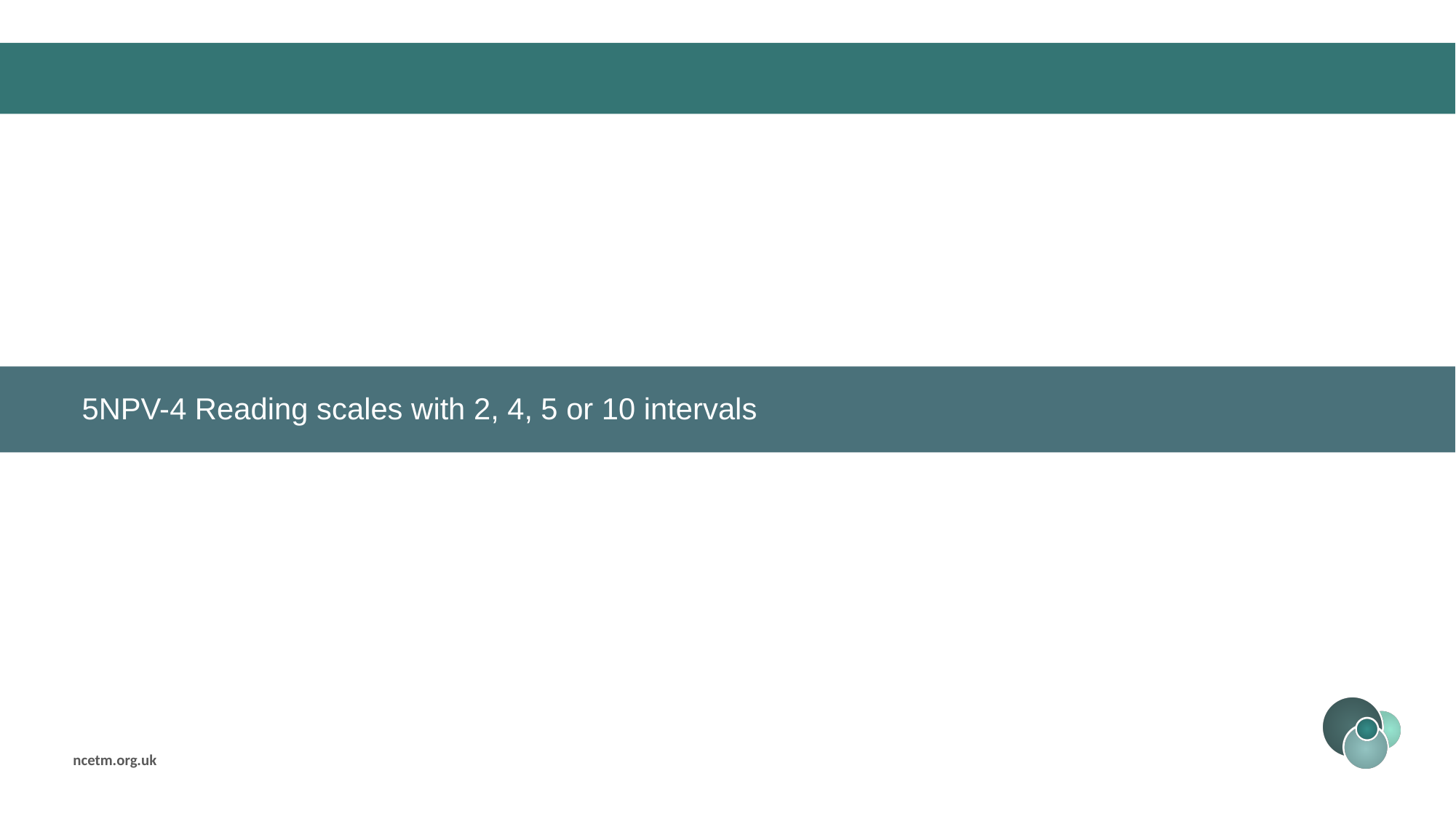

5NPV-4 Reading scales with 2, 4, 5 or 10 intervals